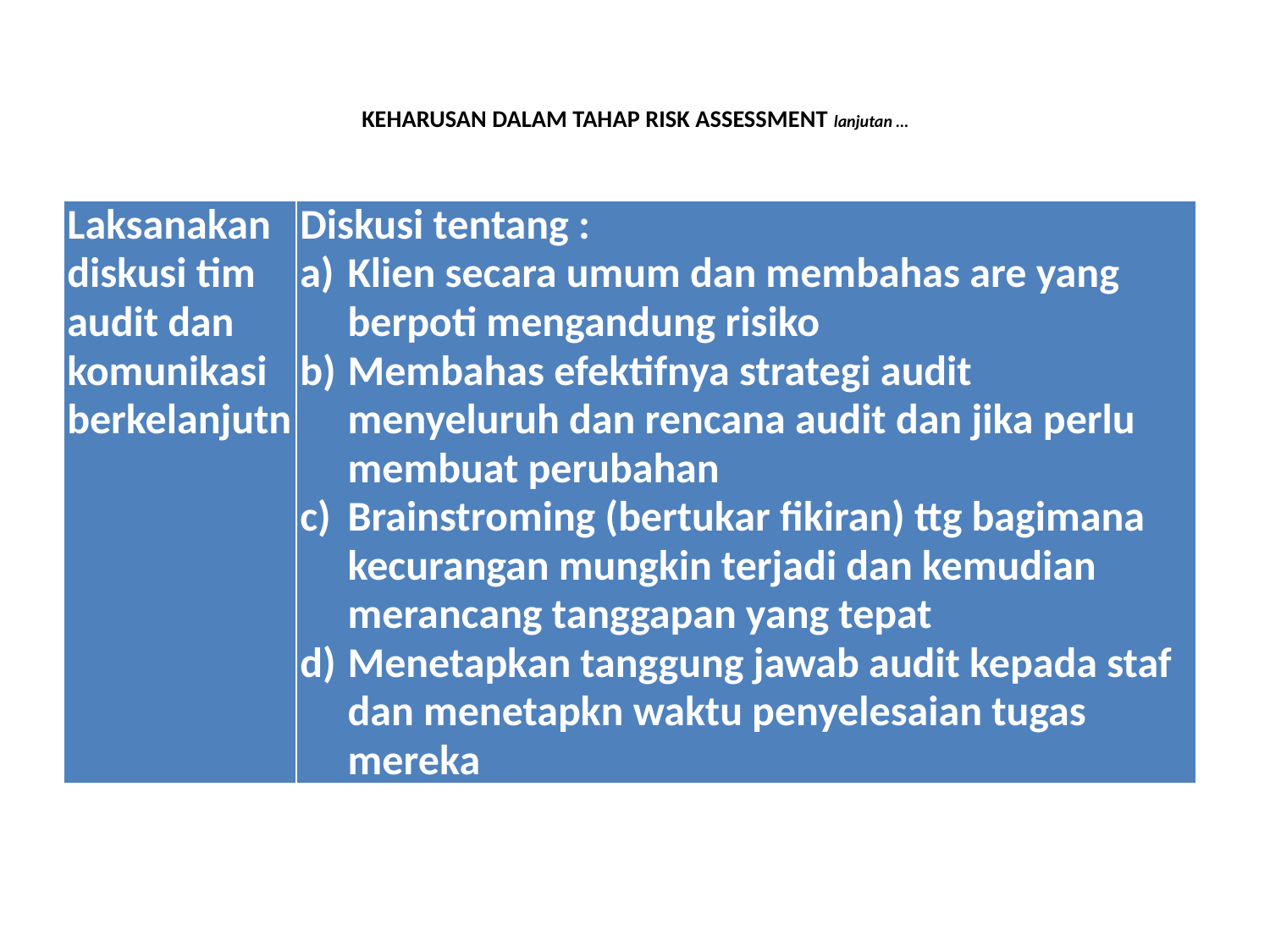

# KEHARUSAN DALAM TAHAP RISK ASSESSMENT lanjutan …
| Laksanakan diskusi tim audit dan komunikasi berkelanjutn | Diskusi tentang : Klien secara umum dan membahas are yang berpoti mengandung risiko Membahas efektifnya strategi audit menyeluruh dan rencana audit dan jika perlu membuat perubahan Brainstroming (bertukar fikiran) ttg bagimana kecurangan mungkin terjadi dan kemudian merancang tanggapan yang tepat Menetapkan tanggung jawab audit kepada staf dan menetapkn waktu penyelesaian tugas mereka |
| --- | --- |